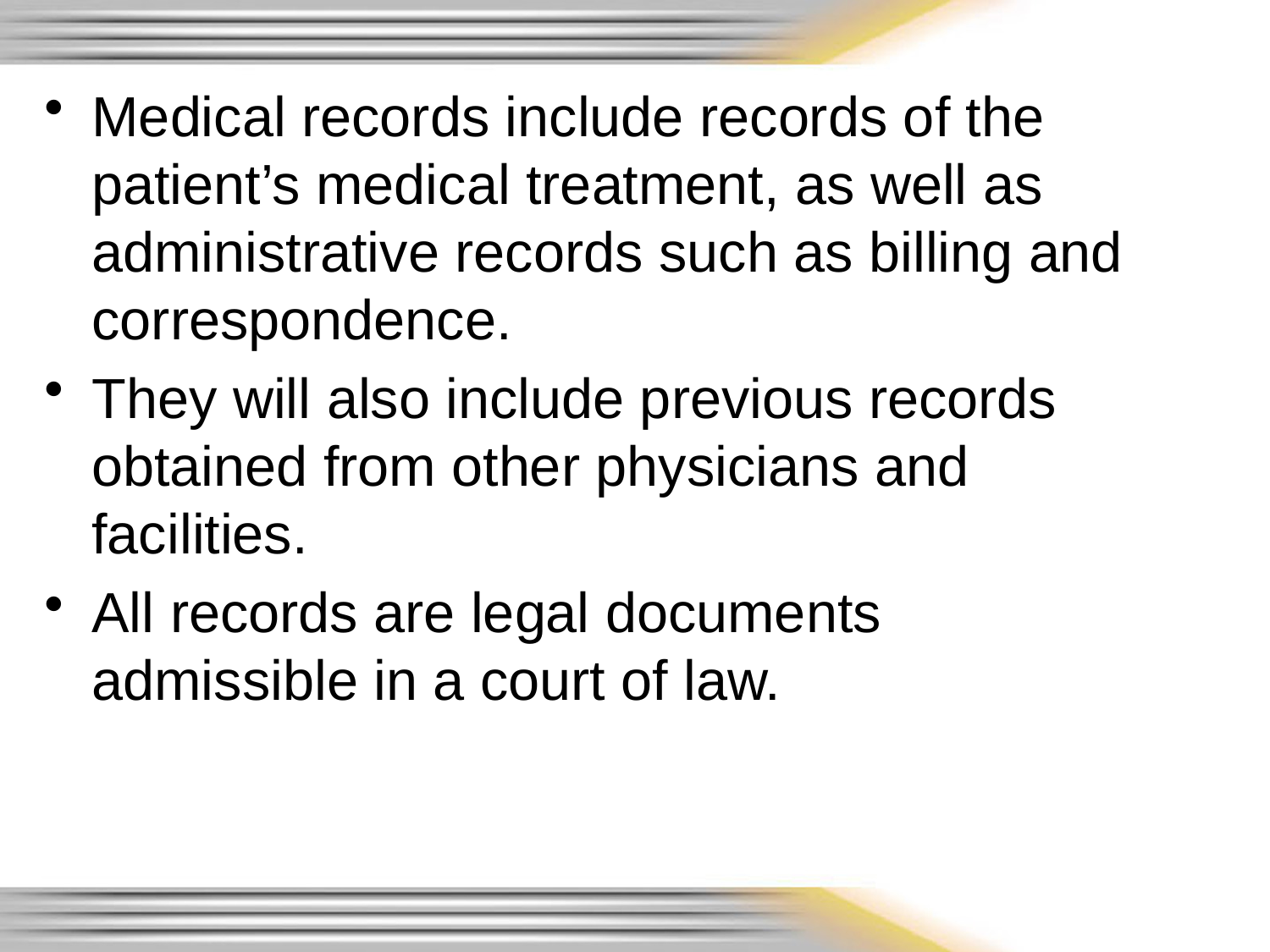

Medical records include records of the patient’s medical treatment, as well as administrative records such as billing and correspondence.
They will also include previous records obtained from other physicians and facilities.
All records are legal documents admissible in a court of law.